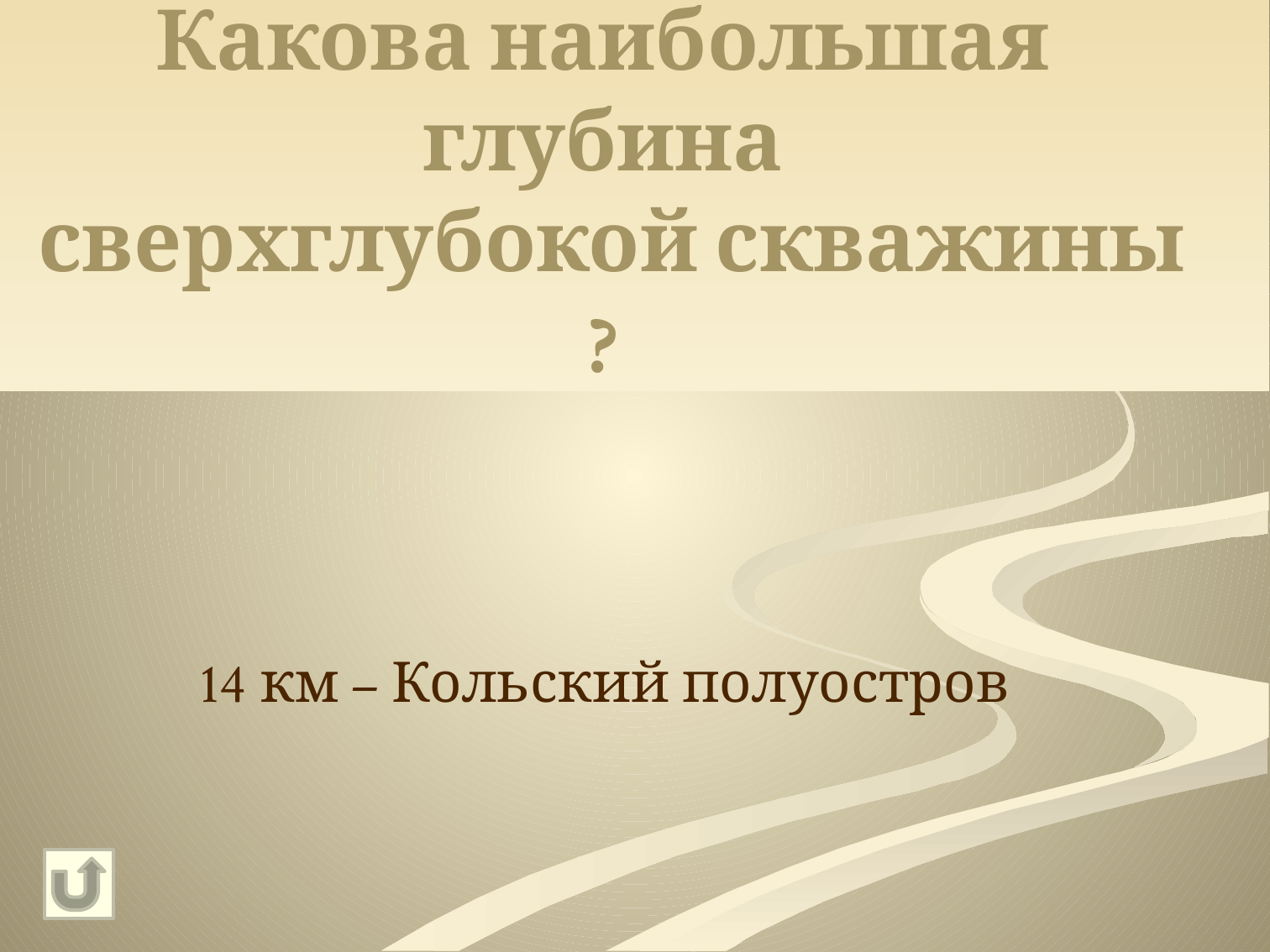

# 20 Какова наибольшая глубина сверхглубокой скважины ?
14 км – Кольский полуостров